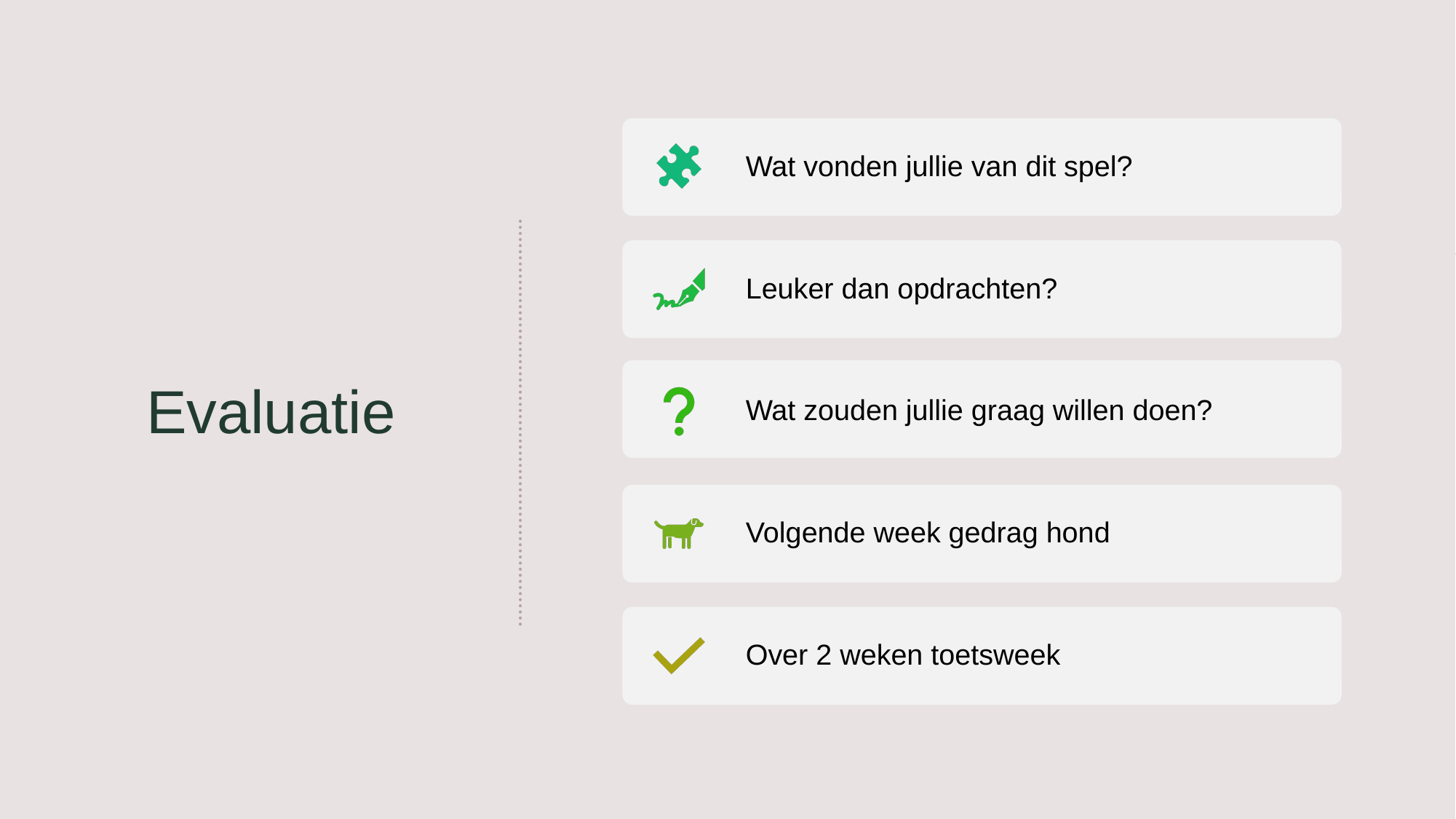

Wat vonden jullie van dit spel?
Leuker dan opdrachten?
Wat zouden jullie graag willen doen?
Volgende week gedrag hond
Over 2 weken toetsweek
# Evaluatie